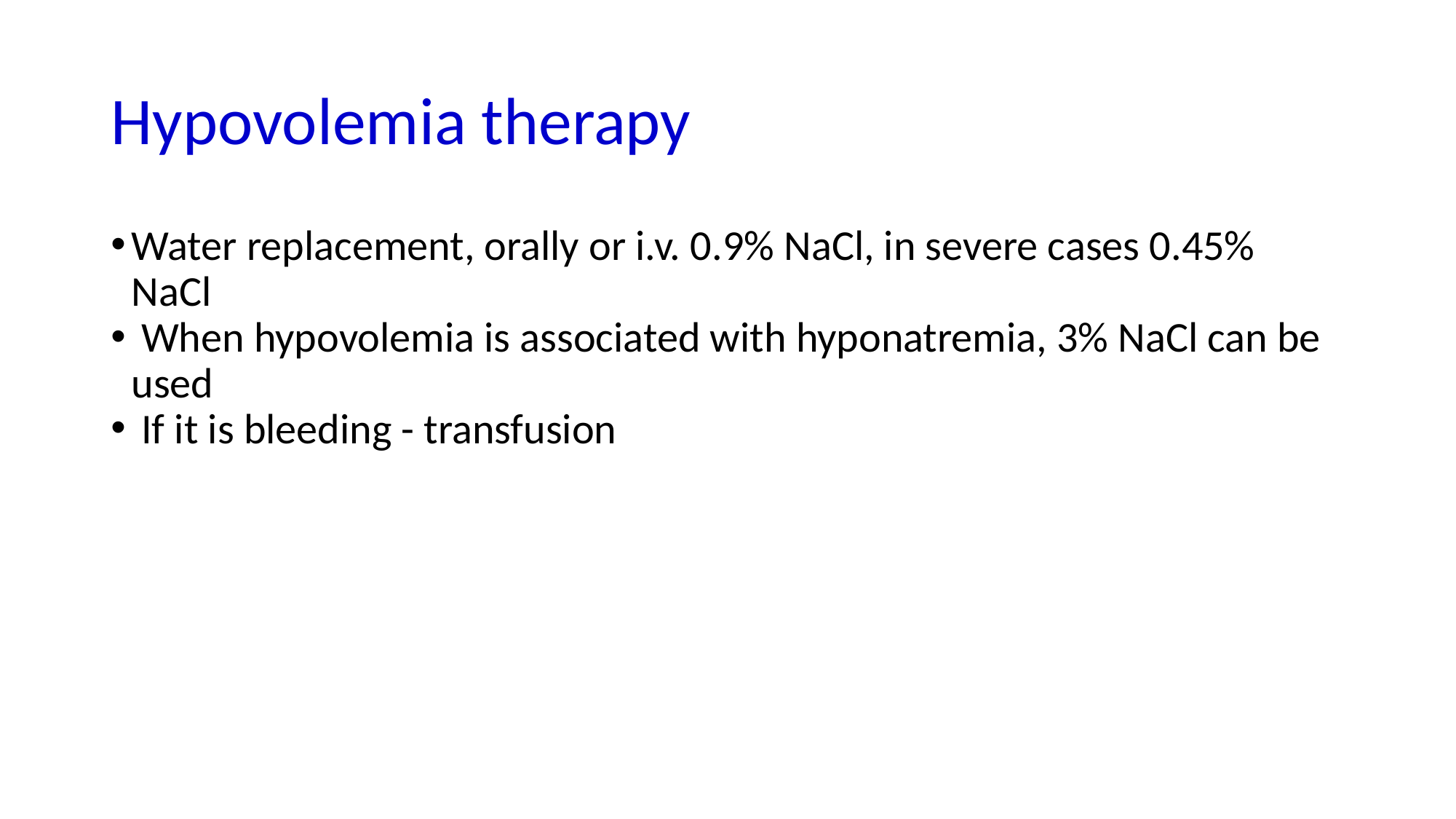

# Hypovolemia therapy
Water replacement, orally or i.v. 0.9% NaCl, in severe cases 0.45% NaCl
 When hypovolemia is associated with hyponatremia, 3% NaCl can be used
 If it is bleeding - transfusion